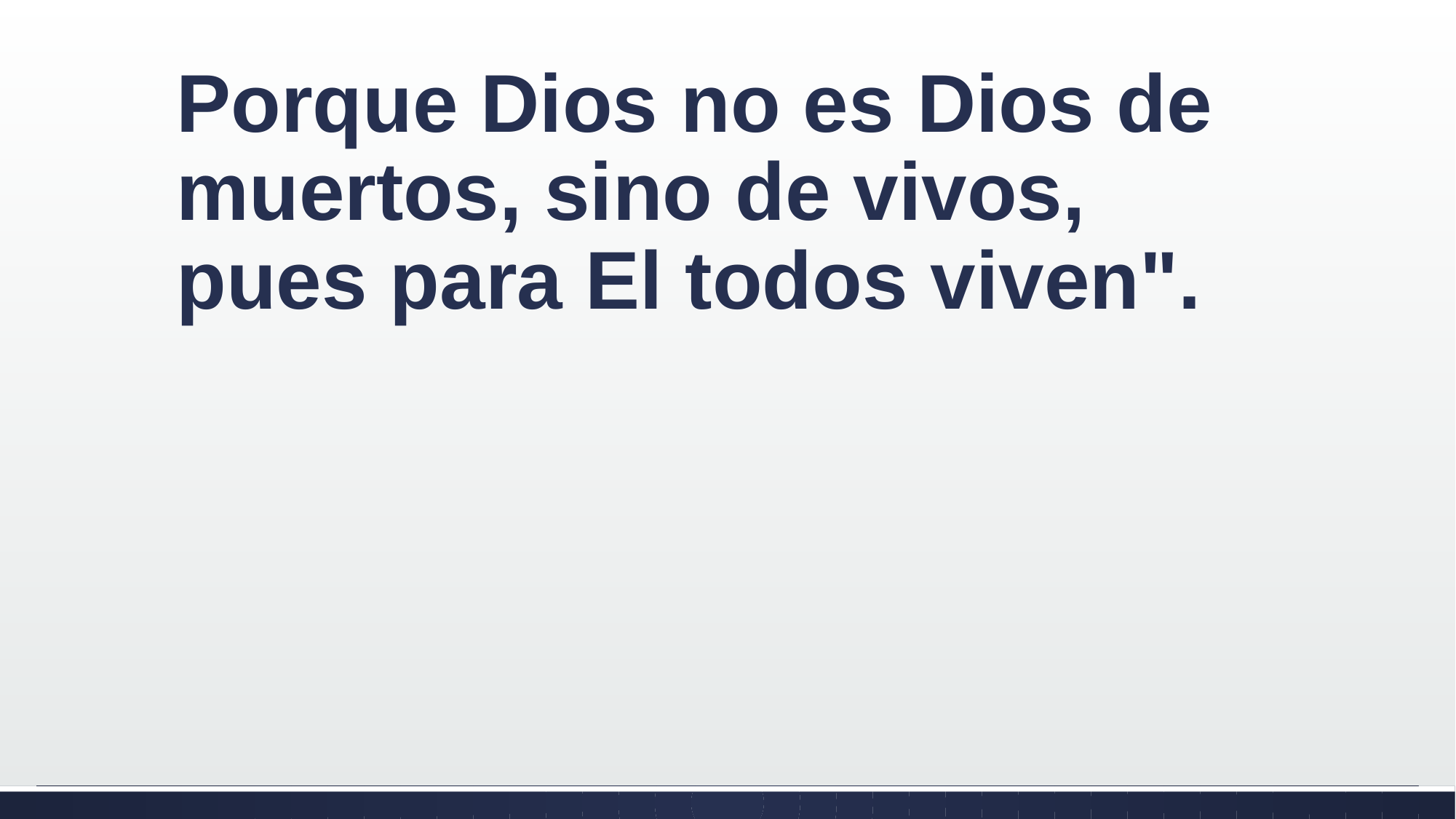

#
Porque Dios no es Dios de muertos, sino de vivos, pues para El todos viven".